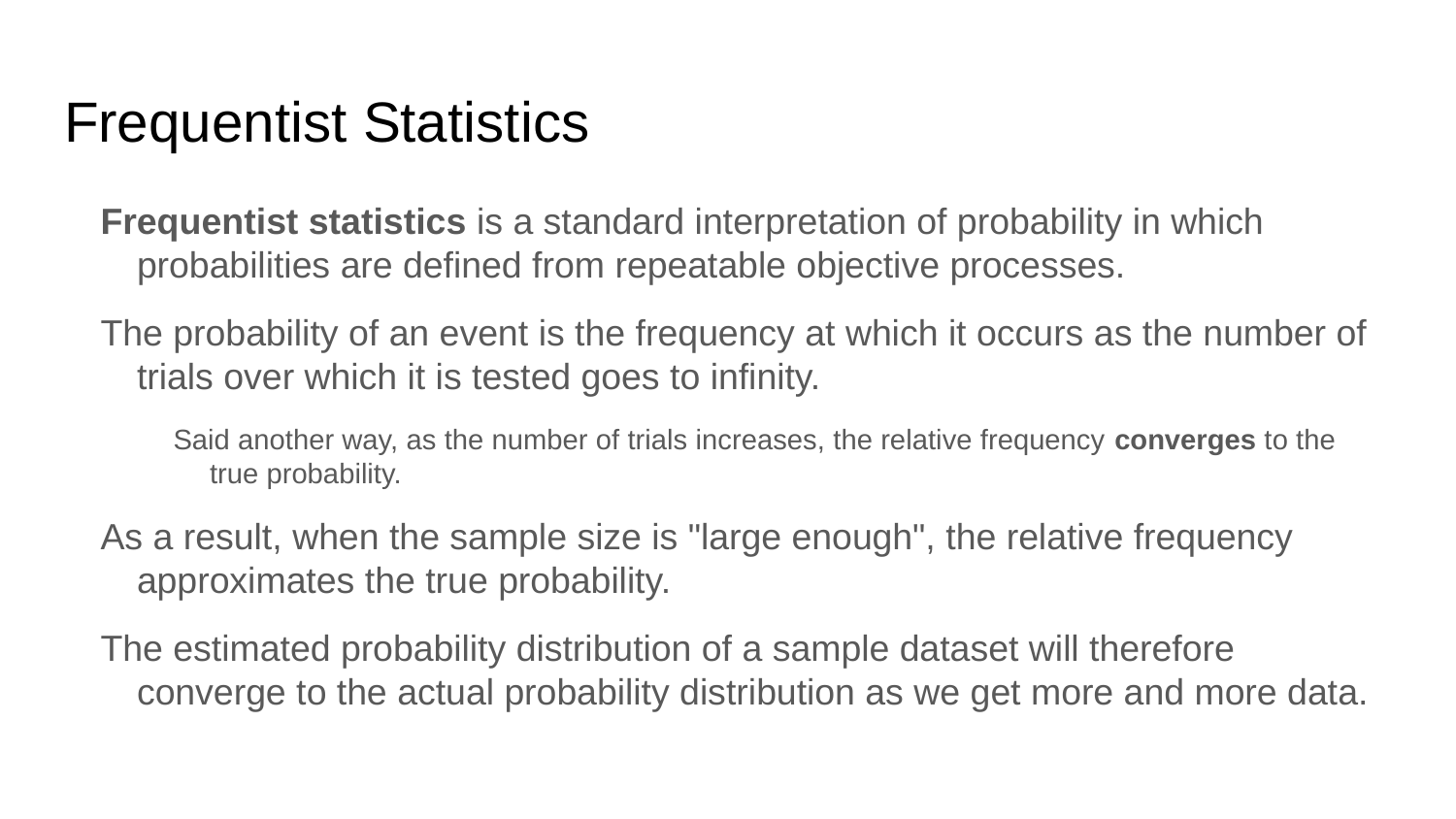

# Frequentist Statistics
Frequentist statistics is a standard interpretation of probability in which probabilities are defined from repeatable objective processes.
The probability of an event is the frequency at which it occurs as the number of trials over which it is tested goes to infinity.
Said another way, as the number of trials increases, the relative frequency converges to the true probability.
As a result, when the sample size is "large enough", the relative frequency approximates the true probability.
The estimated probability distribution of a sample dataset will therefore converge to the actual probability distribution as we get more and more data.